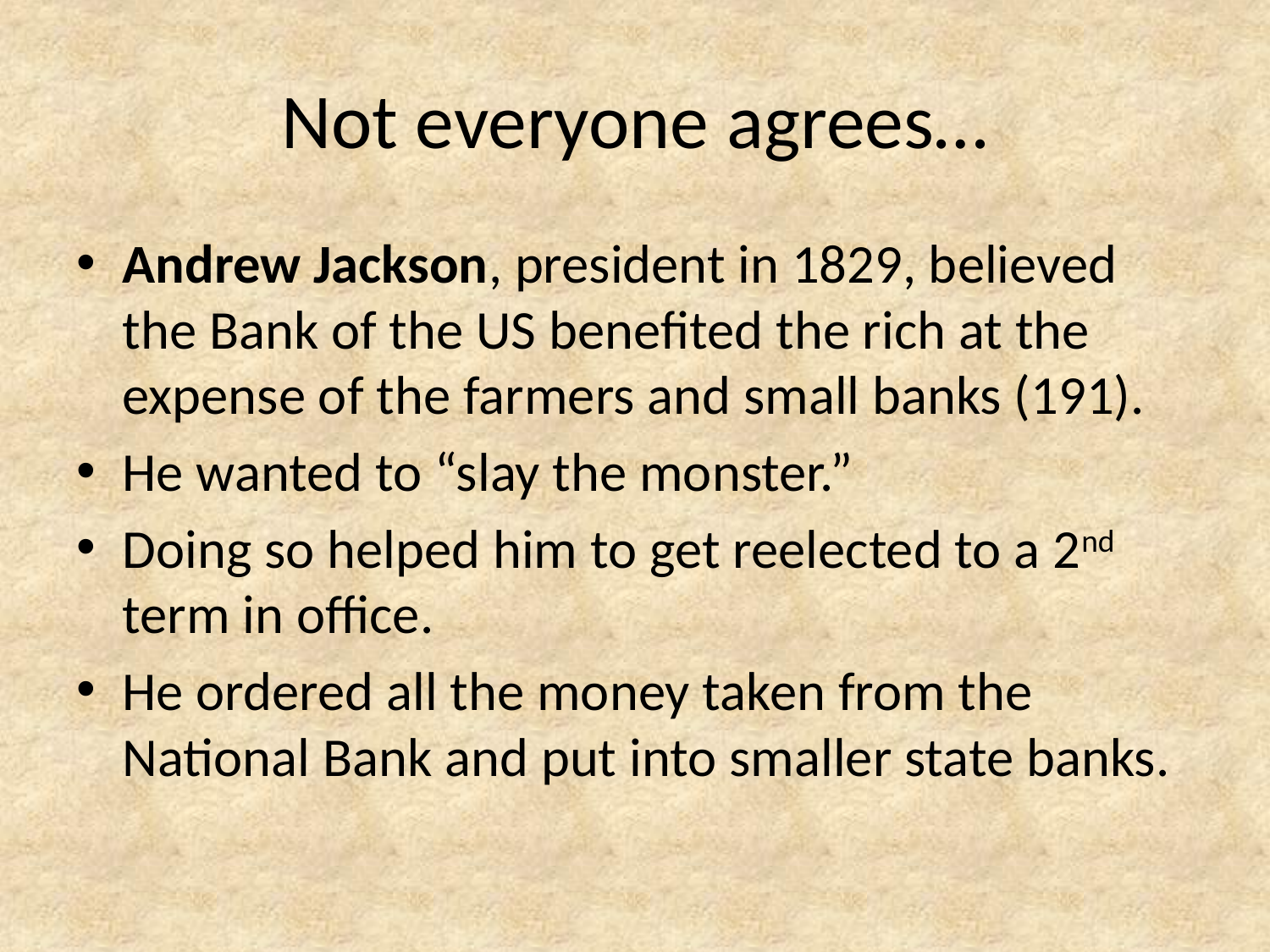

# Not everyone agrees…
Andrew Jackson, president in 1829, believed the Bank of the US benefited the rich at the expense of the farmers and small banks (191).
He wanted to “slay the monster.”
Doing so helped him to get reelected to a 2nd term in office.
He ordered all the money taken from the National Bank and put into smaller state banks.